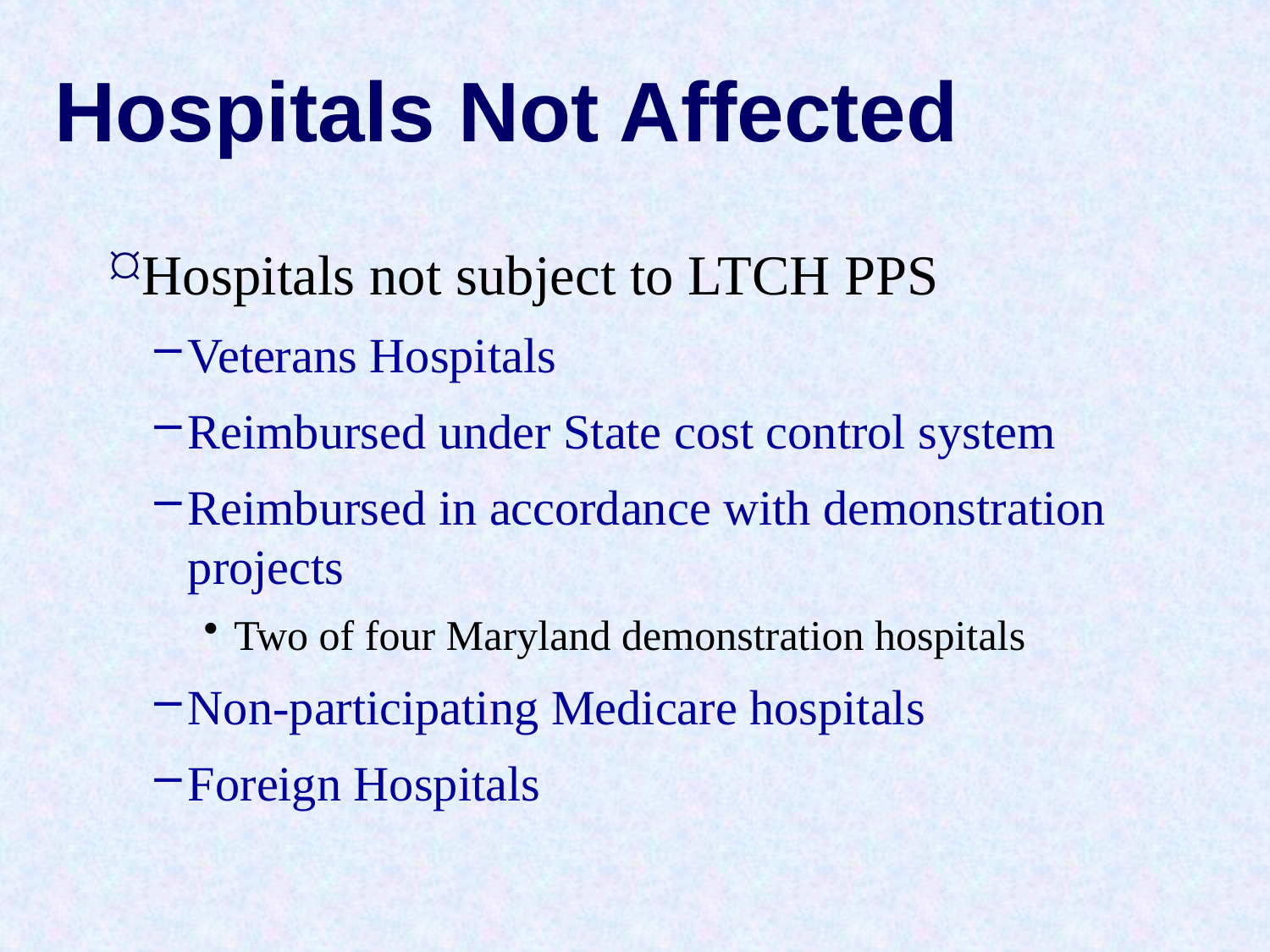

# Hospitals Not Affected
Hospitals not subject to LTCH PPS
Veterans Hospitals
Reimbursed under State cost control system
Reimbursed in accordance with demonstration projects
Two of four Maryland demonstration hospitals
Non-participating Medicare hospitals
Foreign Hospitals